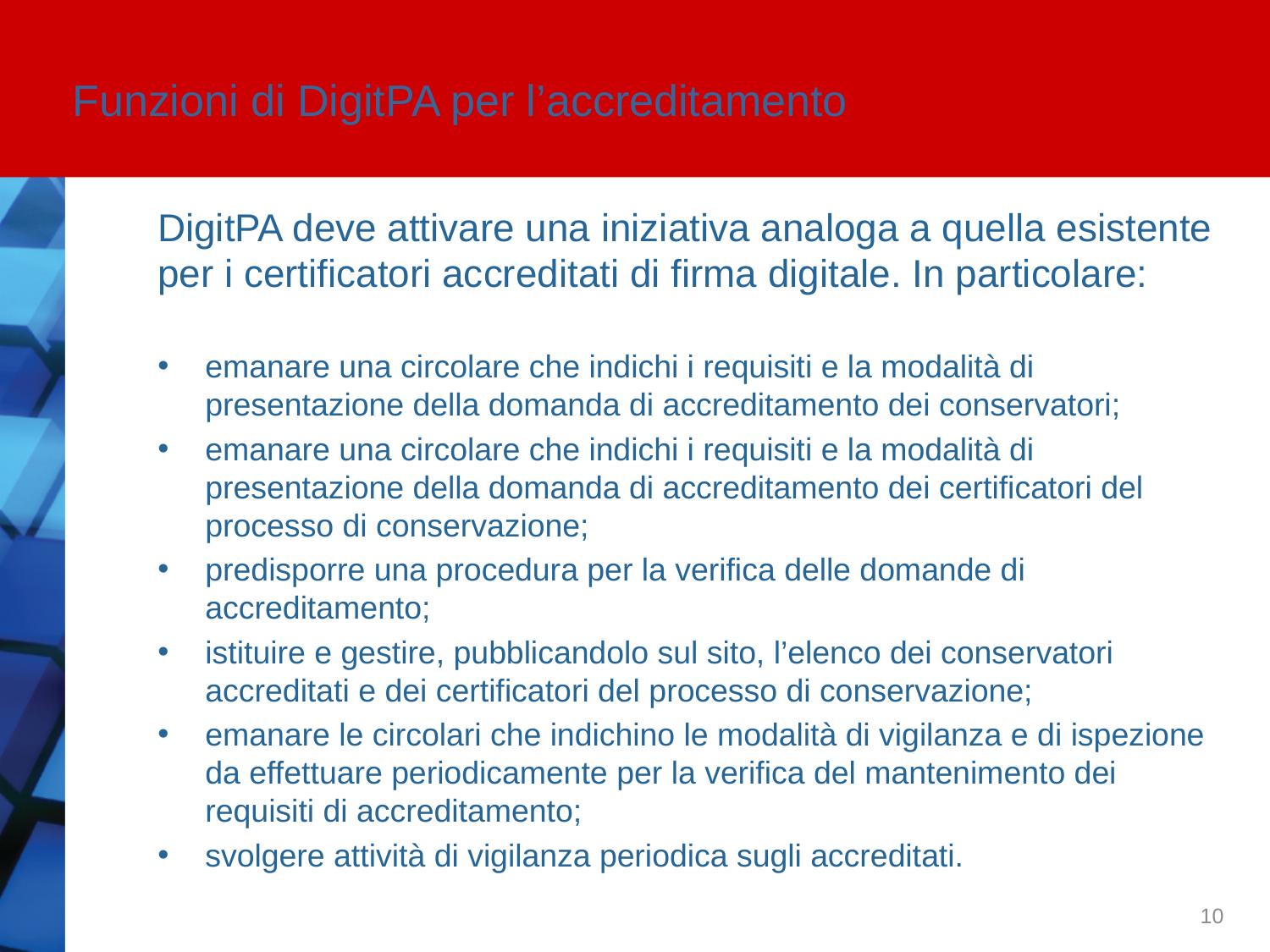

Funzioni di DigitPA per l’accreditamento
DigitPA deve attivare una iniziativa analoga a quella esistente per i certificatori accreditati di firma digitale. In particolare:

emanare una circolare che indichi i requisiti e la modalità di presentazione della domanda di accreditamento dei conservatori;
emanare una circolare che indichi i requisiti e la modalità di presentazione della domanda di accreditamento dei certificatori del processo di conservazione;
predisporre una procedura per la verifica delle domande di accreditamento;
istituire e gestire, pubblicandolo sul sito, l’elenco dei conservatori accreditati e dei certificatori del processo di conservazione;
emanare le circolari che indichino le modalità di vigilanza e di ispezione da effettuare periodicamente per la verifica del mantenimento dei requisiti di accreditamento;
svolgere attività di vigilanza periodica sugli accreditati.

10